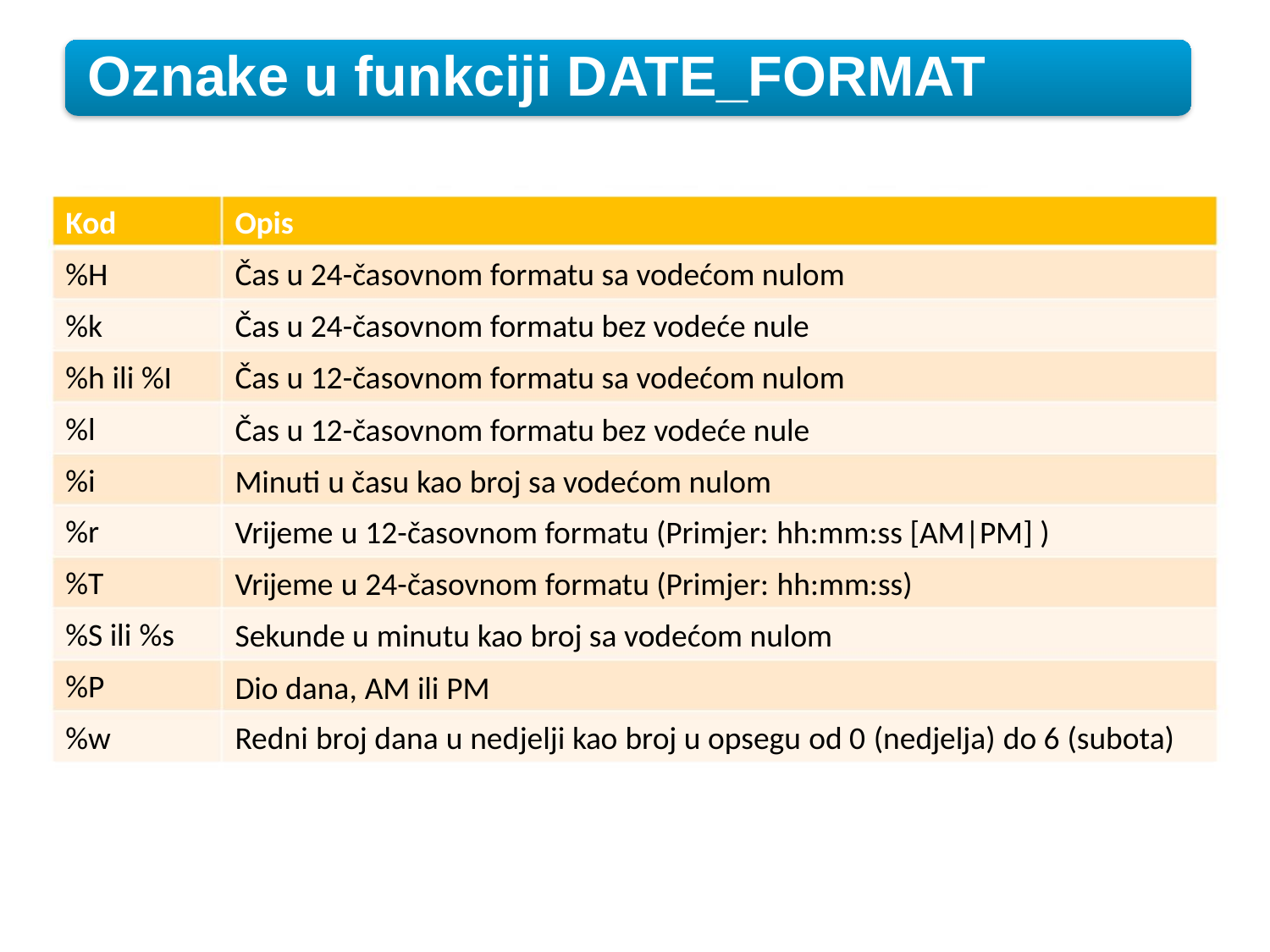

Oznake u funkciji DATE_FORMAT

Kod
%H
Opis
Čas u 24-časovnom formatu sa vodećom nulom
Čas u 24-časovnom formatu bez vodeće nule
Čas u 12-časovnom formatu sa vodećom nulom
Čas u 12-časovnom formatu bez vodeće nule
Minuti u času kao broj sa vodećom nulom
Vrijeme u 12-časovnom formatu (Primjer: hh:mm:ss [AM|PM] )
Vrijeme u 24-časovnom formatu (Primjer: hh:mm:ss)
Sekunde u minutu kao broj sa vodećom nulom
Dio dana, AM ili PM
%k
%h ili %I
%l
%i
%r
%T
%S ili %s
%P
%w
Redni broj dana u nedjelji kao broj u opsegu od 0 (nedjelja) do 6 (subota)